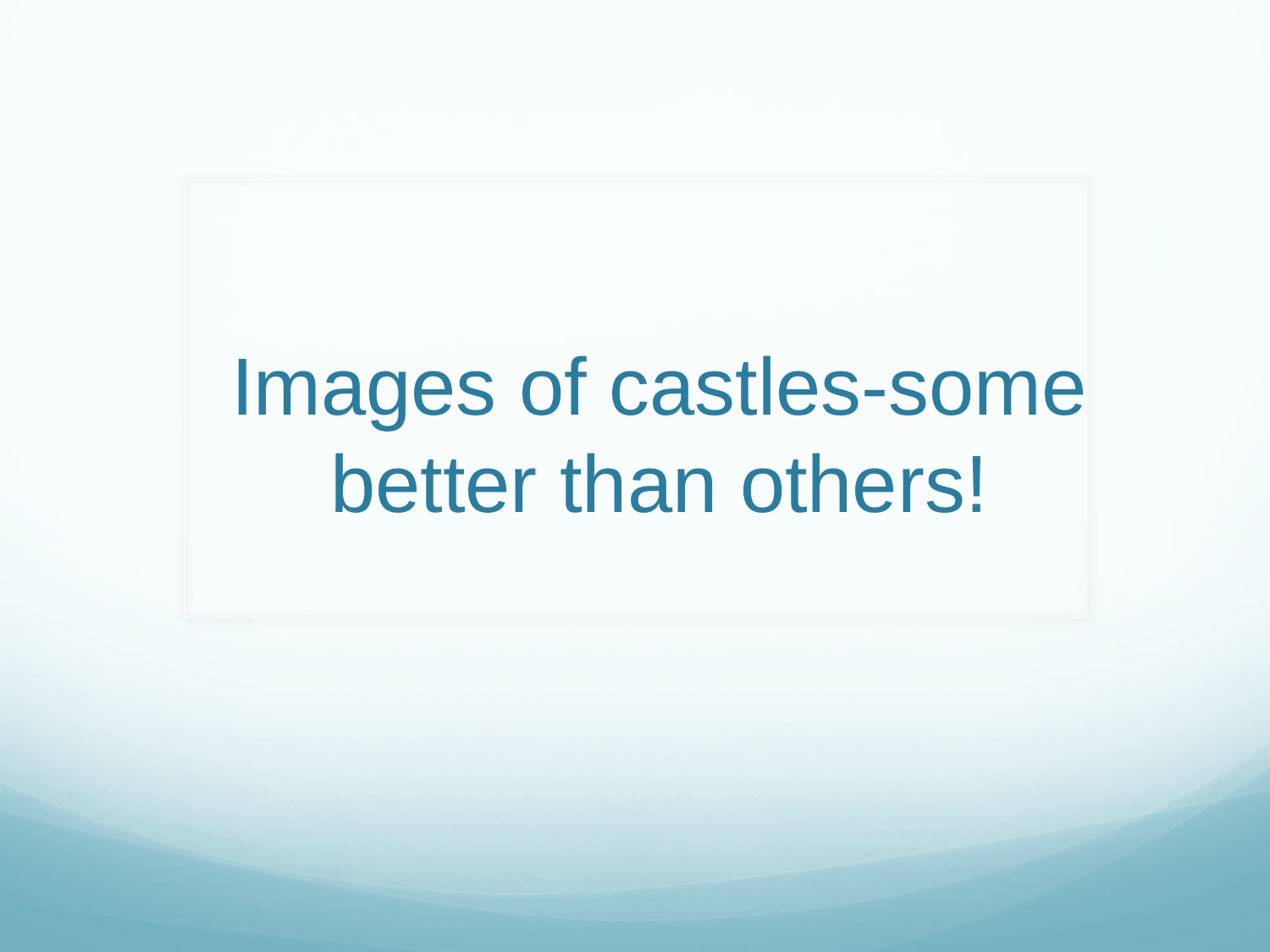

# Images of castles-some better than others!